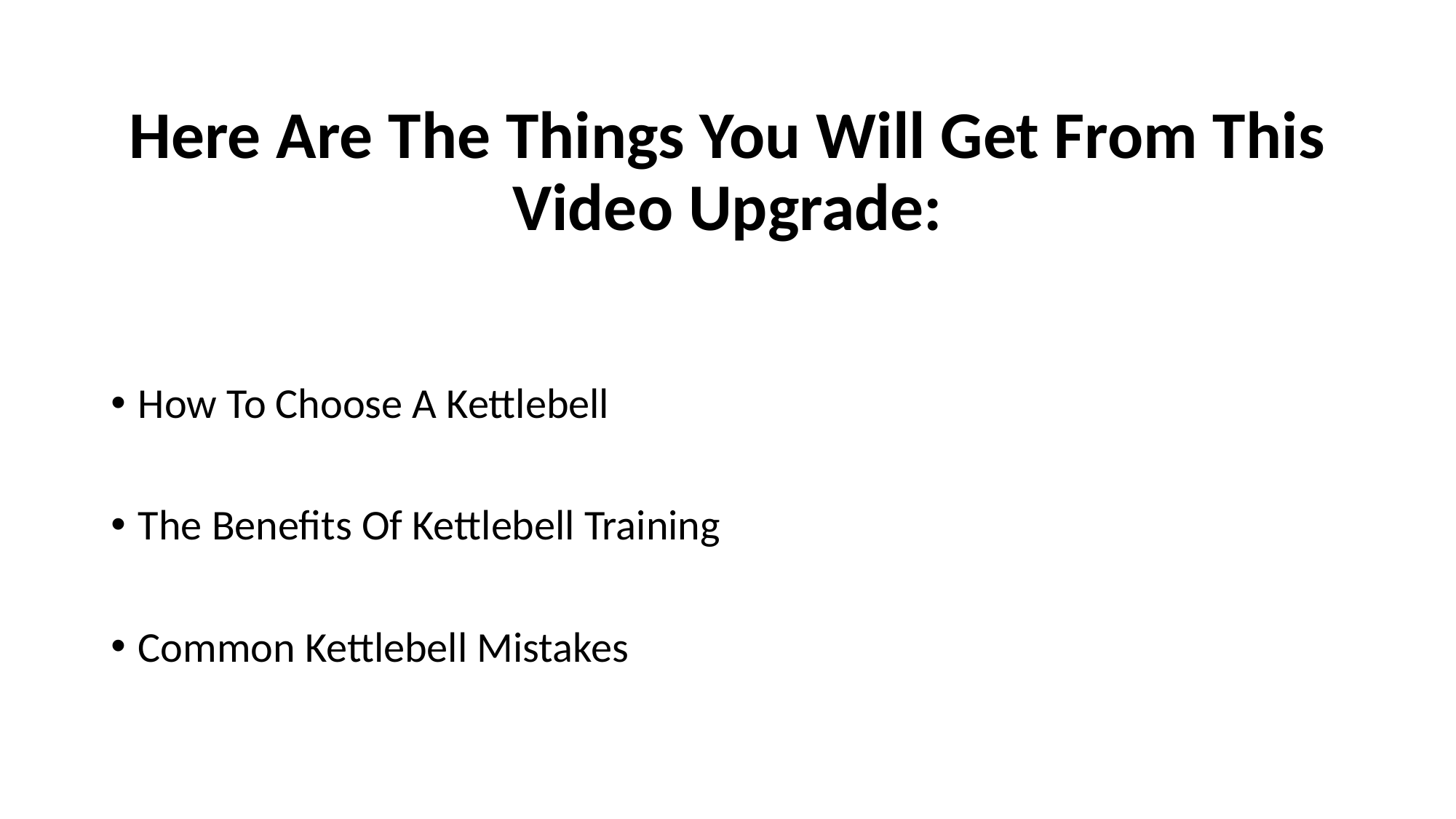

Here Are The Things You Will Get From This Video Upgrade:

How To Choose A Kettlebell

The Benefits Of Kettlebell Training

Common Kettlebell Mistakes